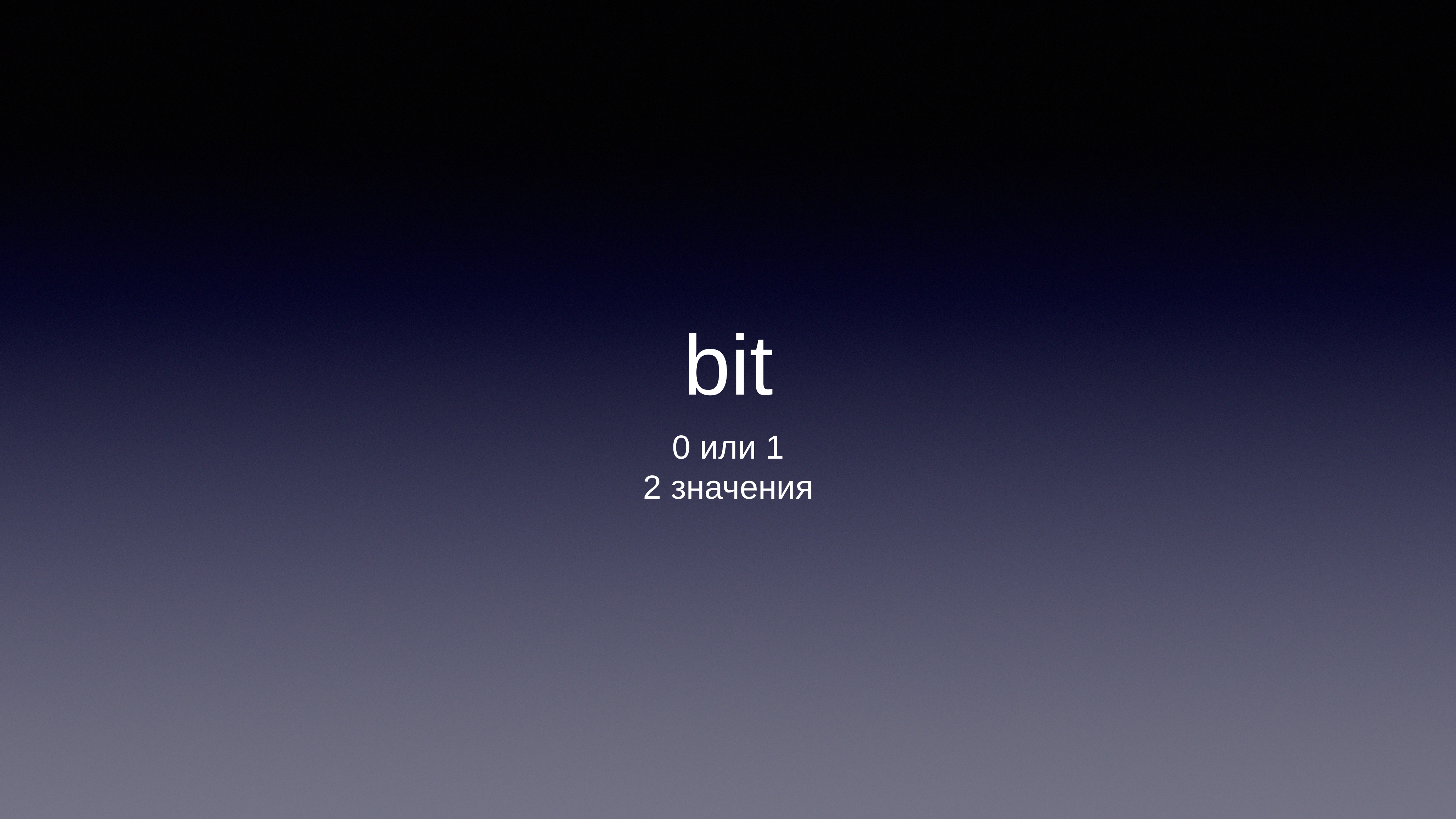

# bit
0 или 1
2 значения